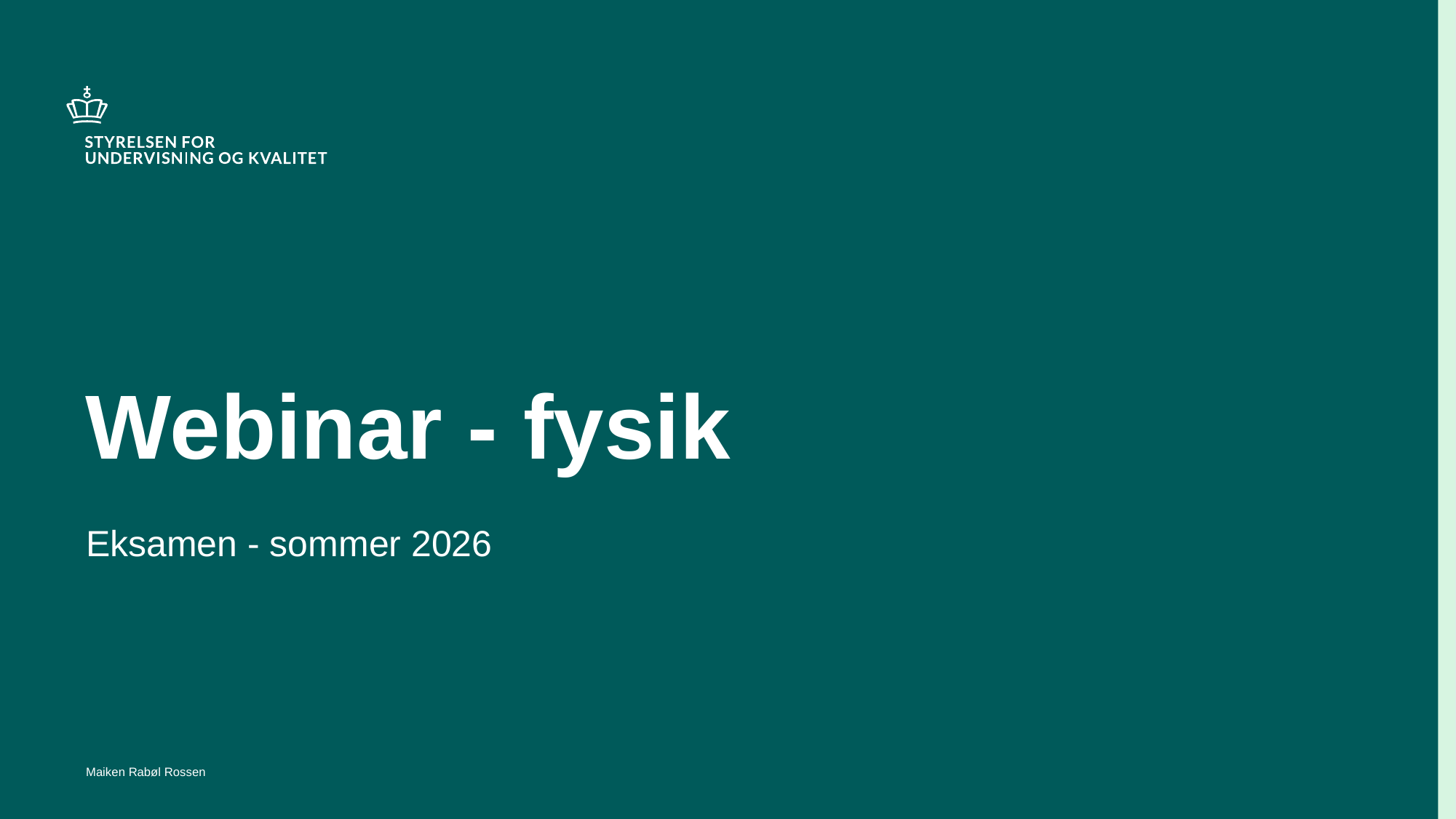

# Webinar - fysik
Eksamen - sommer 2026
Side 1